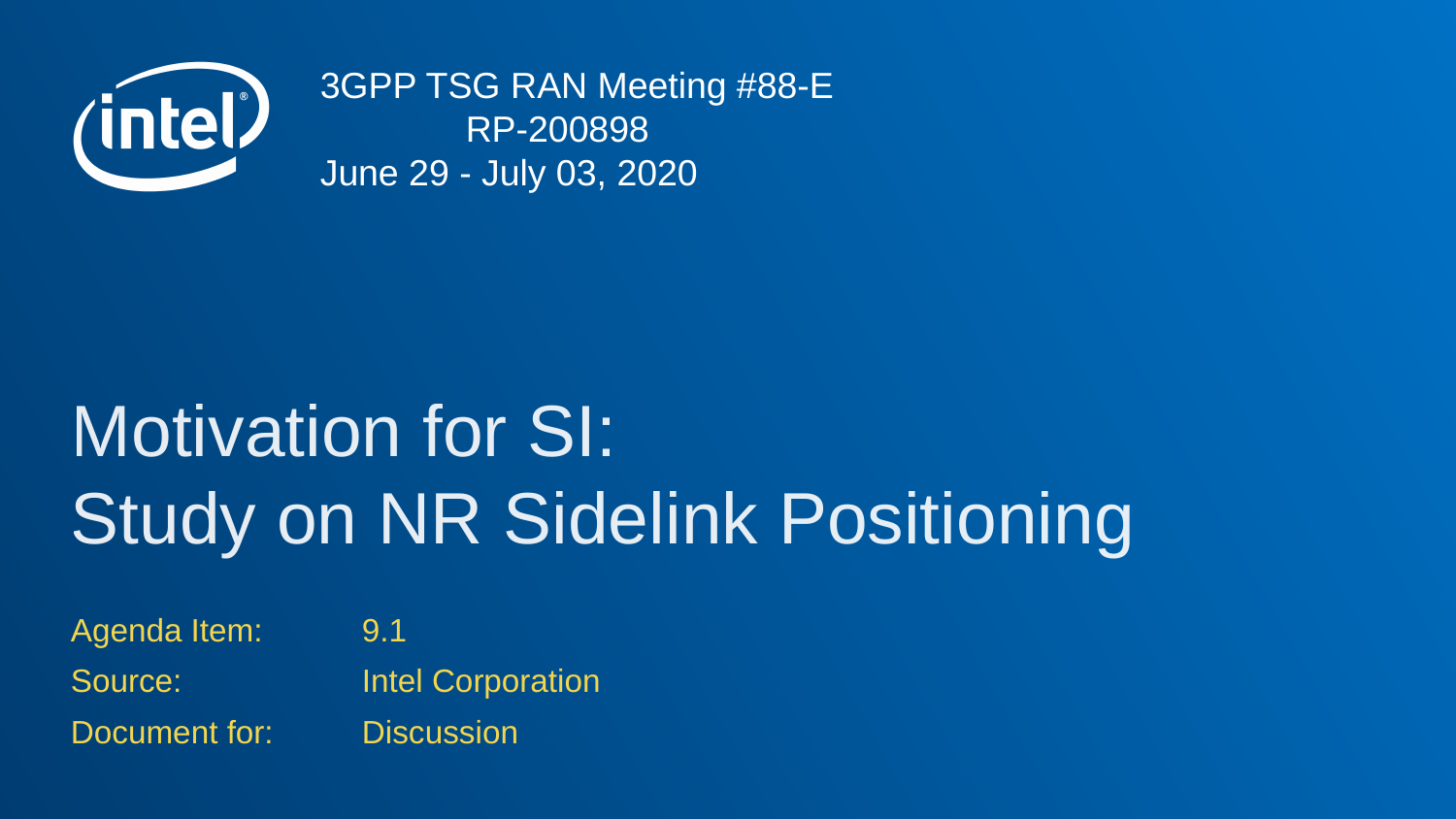

3GPP TSG RAN Meeting #88-E					RP-200898
June 29 - July 03, 2020
# Motivation for SI: Study on NR Sidelink Positioning
Agenda Item:	9.1
Source:		Intel Corporation
Document for: 	Discussion